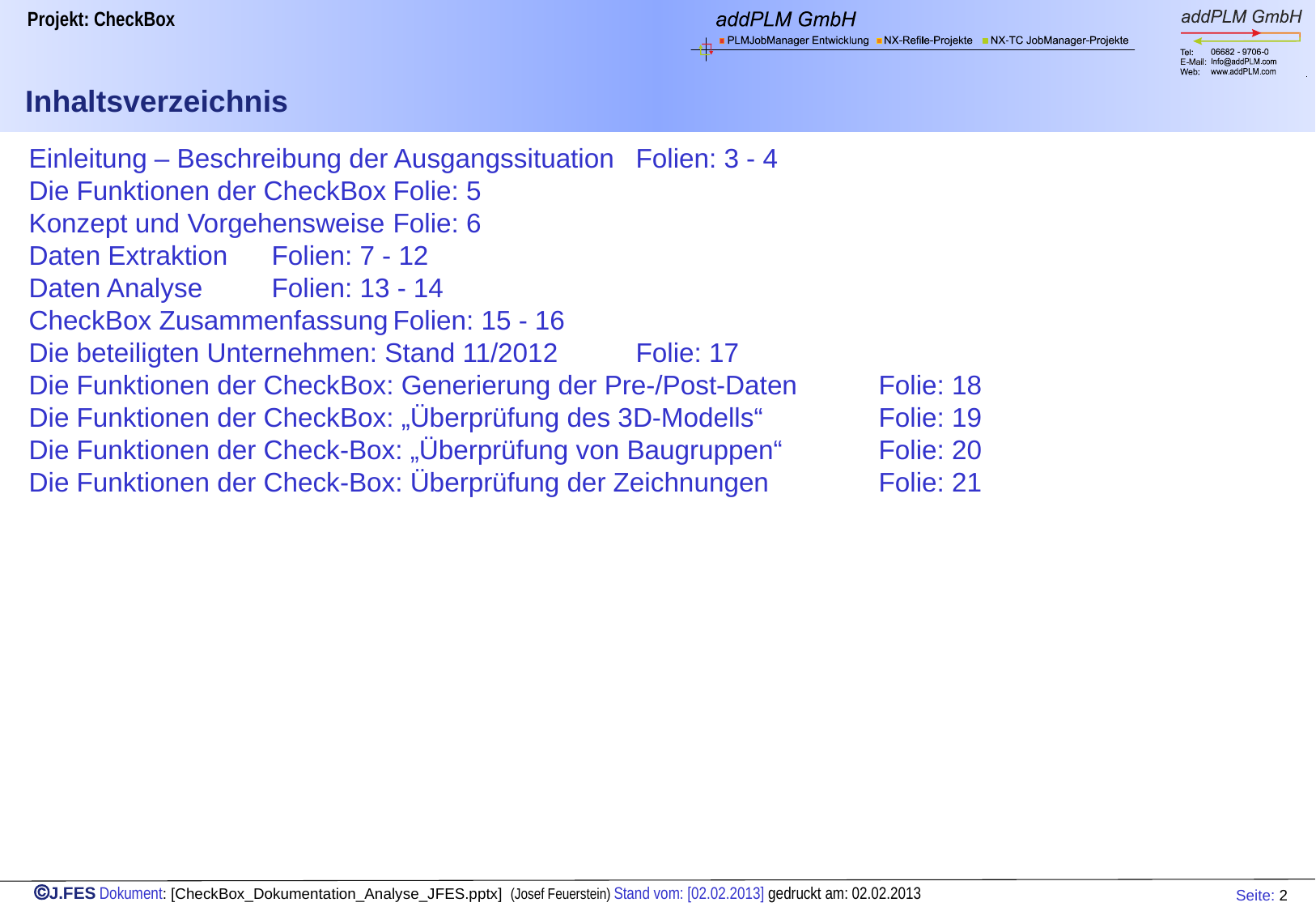

# Inhaltsverzeichnis
Einleitung – Beschreibung der Ausgangssituation	Folien: 3 - 4
Die Funktionen der CheckBox	Folie: 5
Konzept und Vorgehensweise	Folie: 6
Daten Extraktion	Folien: 7 - 12
Daten Analyse	Folien: 13 - 14
CheckBox Zusammenfassung	Folien: 15 - 16
Die beteiligten Unternehmen: Stand 11/2012	Folie: 17
Die Funktionen der CheckBox: Generierung der Pre-/Post-Daten	Folie: 18
Die Funktionen der CheckBox: „Überprüfung des 3D-Modells“	Folie: 19
Die Funktionen der Check-Box: „Überprüfung von Baugruppen“	Folie: 20
Die Funktionen der Check-Box: Überprüfung der Zeichnungen	Folie: 21